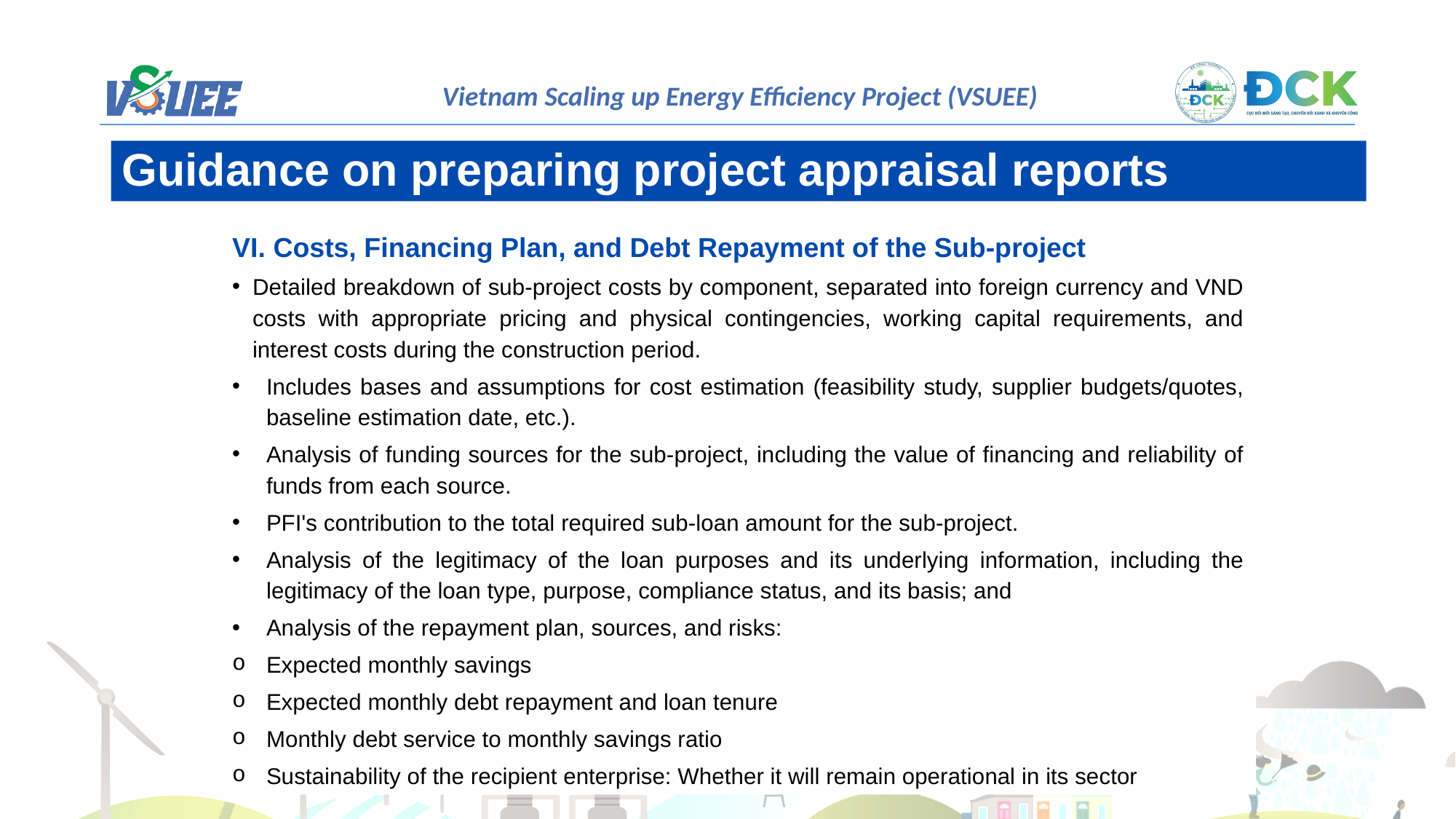

Guidance on preparing project appraisal reports
VI. Costs, Financing Plan, and Debt Repayment of the Sub-project
Detailed breakdown of sub-project costs by component, separated into foreign currency and VND costs with appropriate pricing and physical contingencies, working capital requirements, and interest costs during the construction period.
Includes bases and assumptions for cost estimation (feasibility study, supplier budgets/quotes, baseline estimation date, etc.).
Analysis of funding sources for the sub-project, including the value of financing and reliability of funds from each source.
PFI's contribution to the total required sub-loan amount for the sub-project.
Analysis of the legitimacy of the loan purposes and its underlying information, including the legitimacy of the loan type, purpose, compliance status, and its basis; and
Analysis of the repayment plan, sources, and risks:
Expected monthly savings
Expected monthly debt repayment and loan tenure
Monthly debt service to monthly savings ratio
Sustainability of the recipient enterprise: Whether it will remain operational in its sector